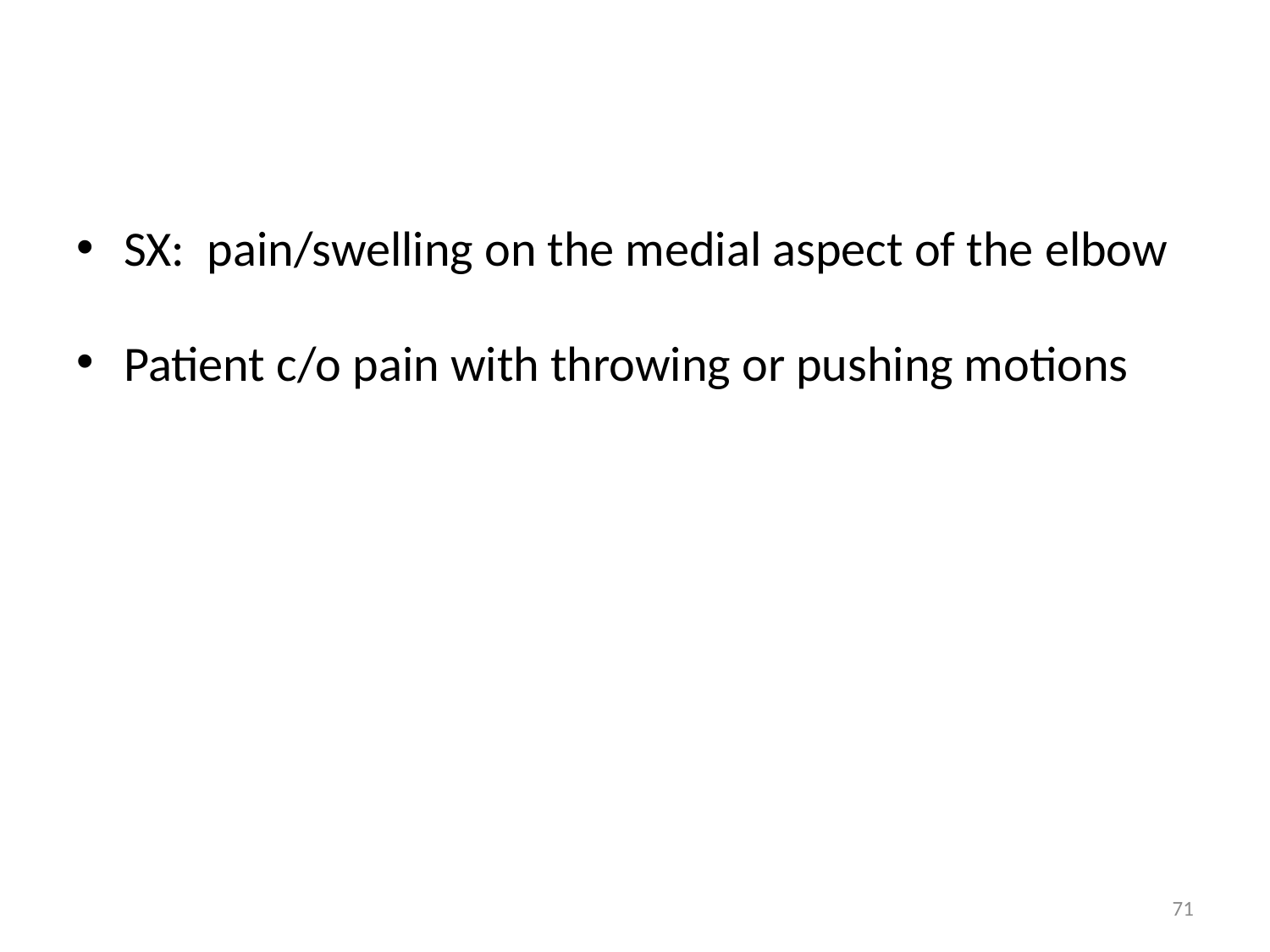

#
SX:  pain/swelling on the medial aspect of the elbow

Patient c/o pain with throwing or pushing motions

71